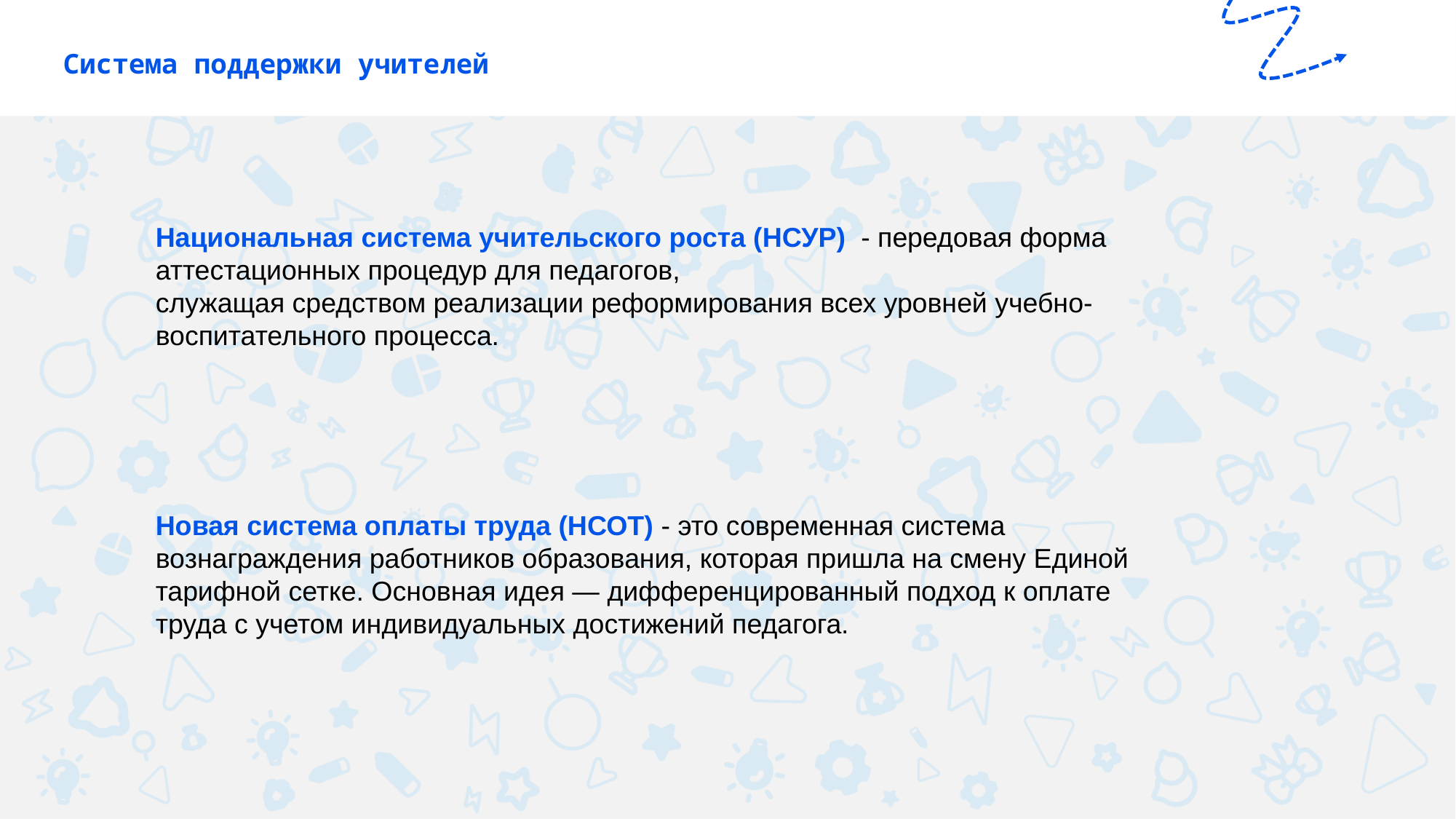

Система поддержки учителей
Национальная система учительского роста (НСУР)  - передовая форма аттестационных процедур для педагогов,
служащая средством реализации реформирования всех уровней учебно-воспитательного процесса.
Новая система оплаты труда (НСОТ) - это современная система вознаграждения работников образования, которая пришла на смену Единой тарифной сетке. Основная идея — дифференцированный подход к оплате труда с учетом индивидуальных достижений педагога.